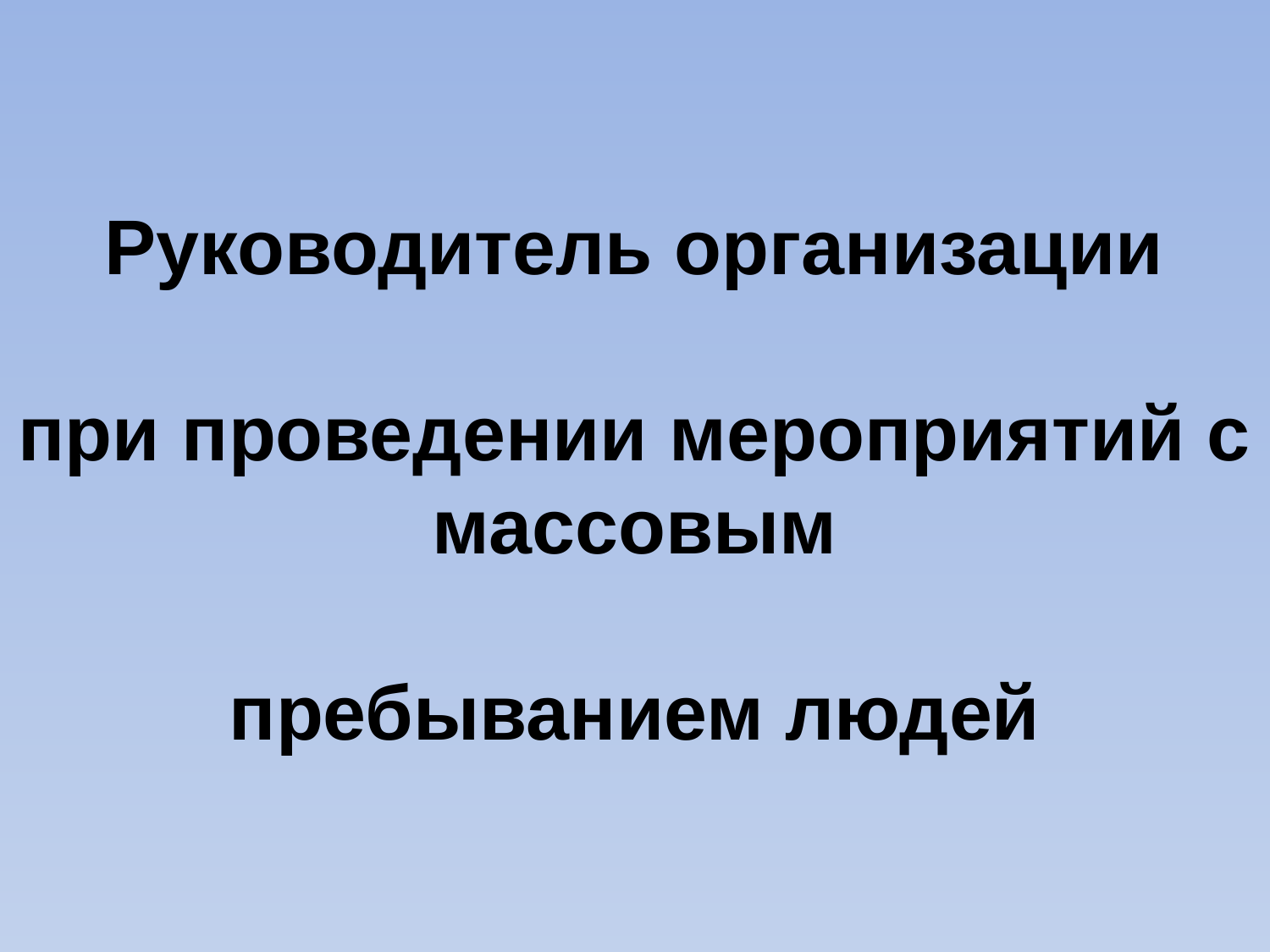

# Руководитель организации при проведении мероприятий с массовым пребыванием людей